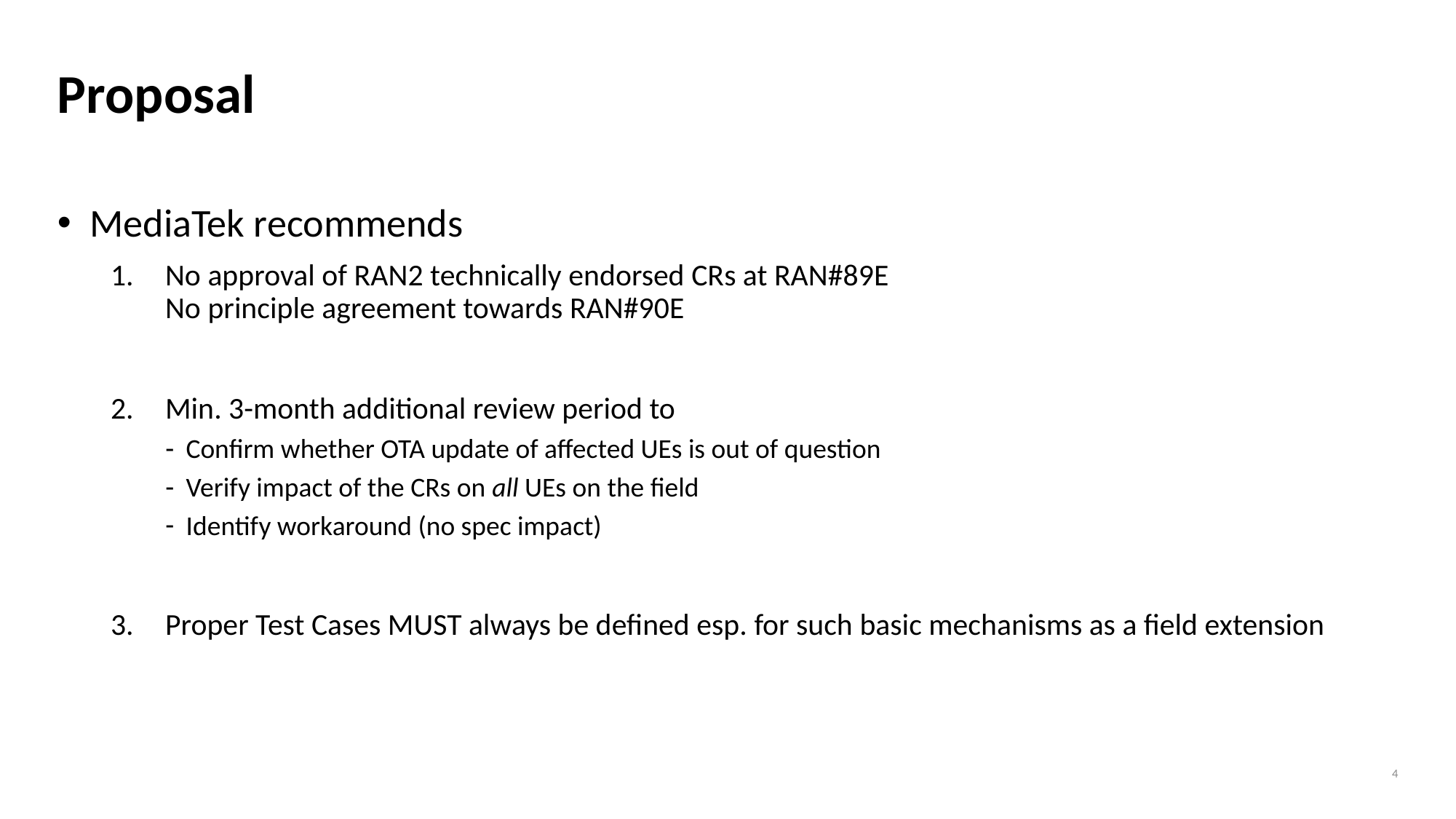

# Proposal
MediaTek recommends
No approval of RAN2 technically endorsed CRs at RAN#89E
No principle agreement towards RAN#90E

Min. 3-month additional review period to
Confirm whether OTA update of affected UEs is out of question
Verify impact of the CRs on all UEs on the field
Identify workaround (no spec impact)

Proper Test Cases MUST always be defined esp. for such basic mechanisms as a field extension
4